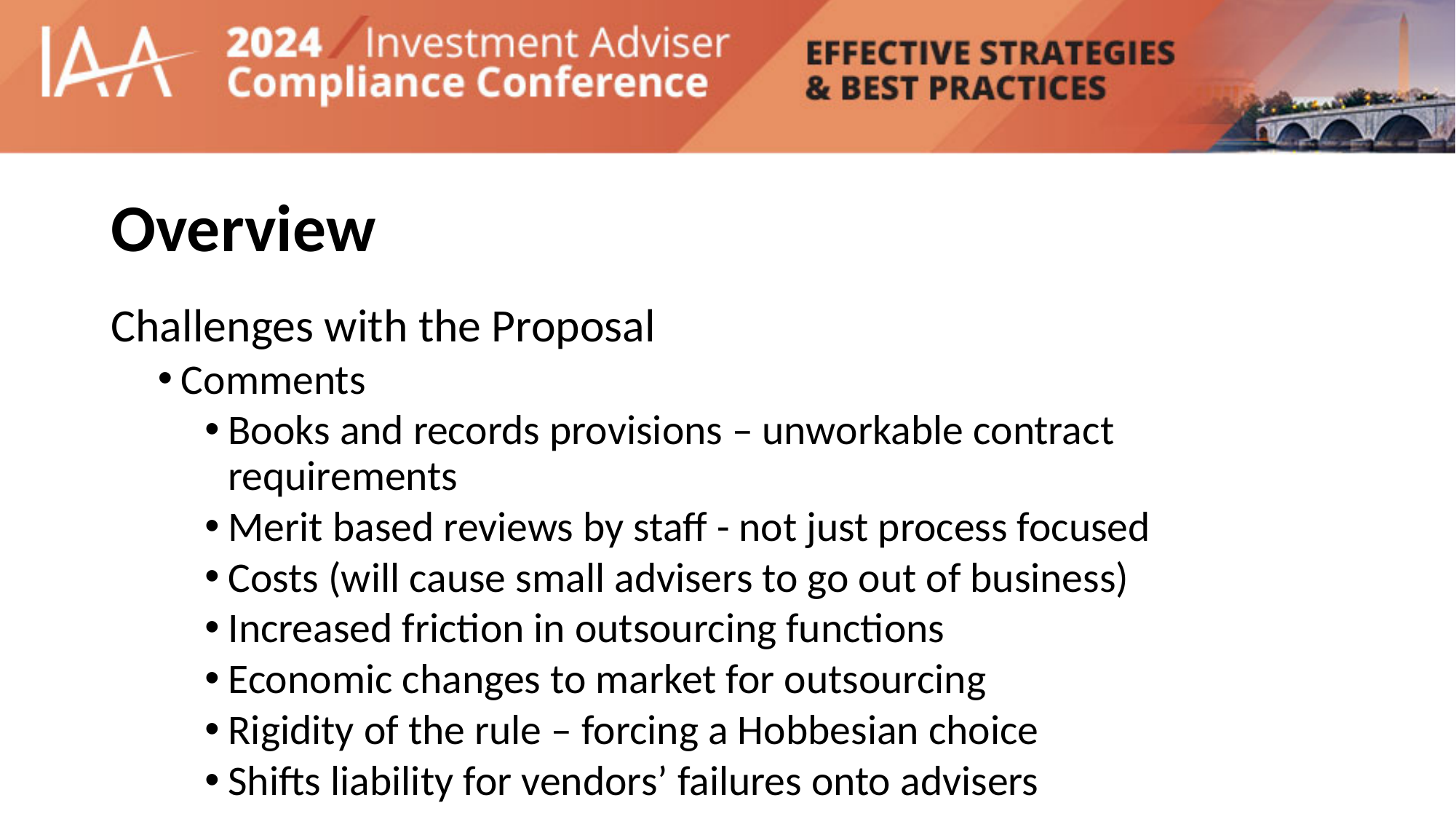

# Overview
Challenges with the Proposal
Comments
Books and records provisions – unworkable contract requirements
Merit based reviews by staff - not just process focused
Costs (will cause small advisers to go out of business)
Increased friction in outsourcing functions
Economic changes to market for outsourcing
Rigidity of the rule – forcing a Hobbesian choice
Shifts liability for vendors’ failures onto advisers